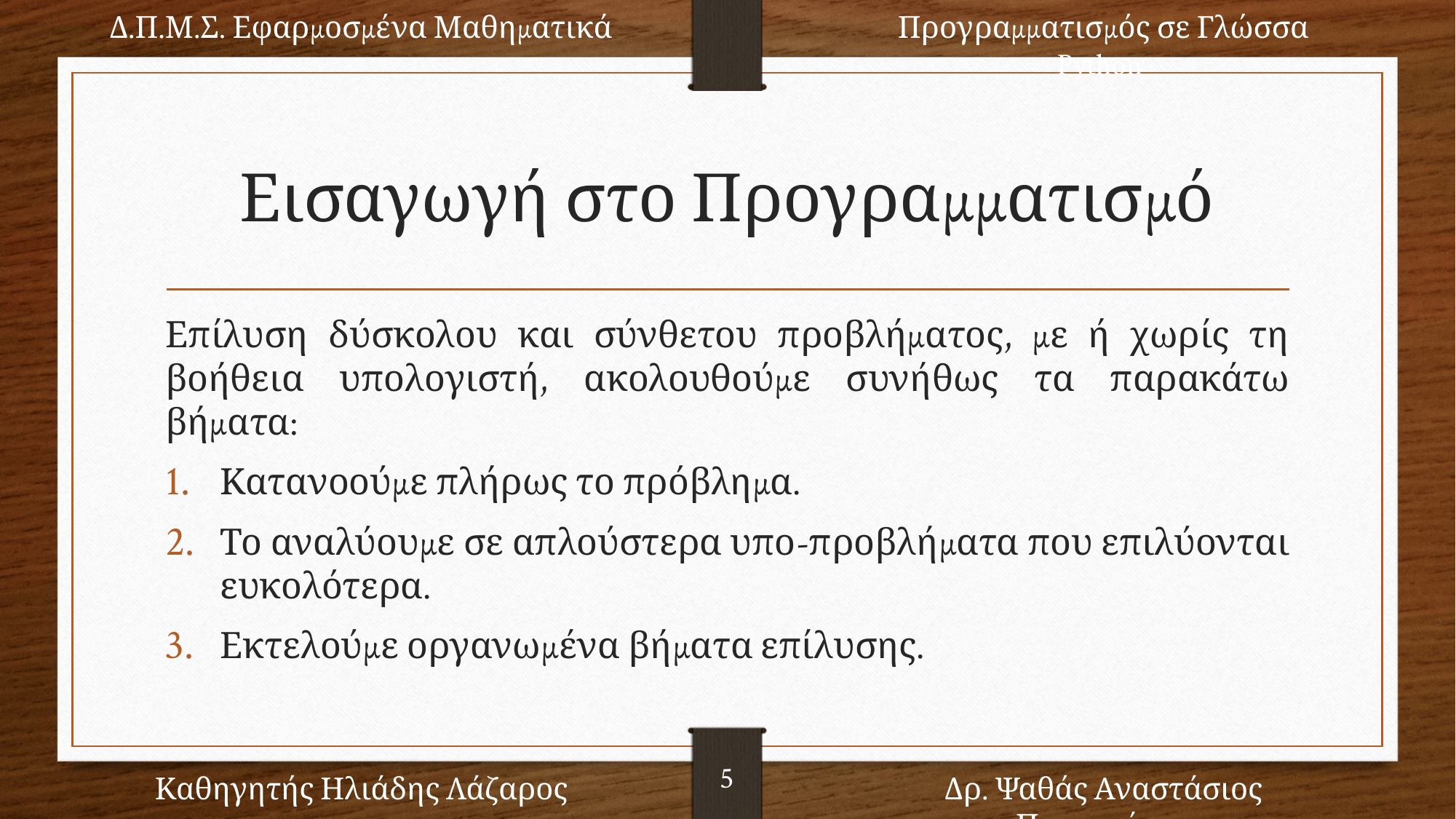

Δ.Π.Μ.Σ. Εφαρμοσμένα Μαθηματικά
Προγραμματισμός σε Γλώσσα Python
5
Καθηγητής Ηλιάδης Λάζαρος
Δρ. Ψαθάς Αναστάσιος Παναγιώτης
# Εισαγωγή στο Προγραμματισμό
Επίλυση δύσκολου και σύνθετου προβλήματος, με ή χωρίς τη βοήθεια υπολογιστή, ακολουθούμε συνήθως τα παρακάτω βήματα:
Κατανοούμε πλήρως το πρόβλημα.
Το αναλύουμε σε απλούστερα υπο-προβλήματα που επιλύονται ευκολότερα.
Εκτελούμε οργανωμένα βήματα επίλυσης.